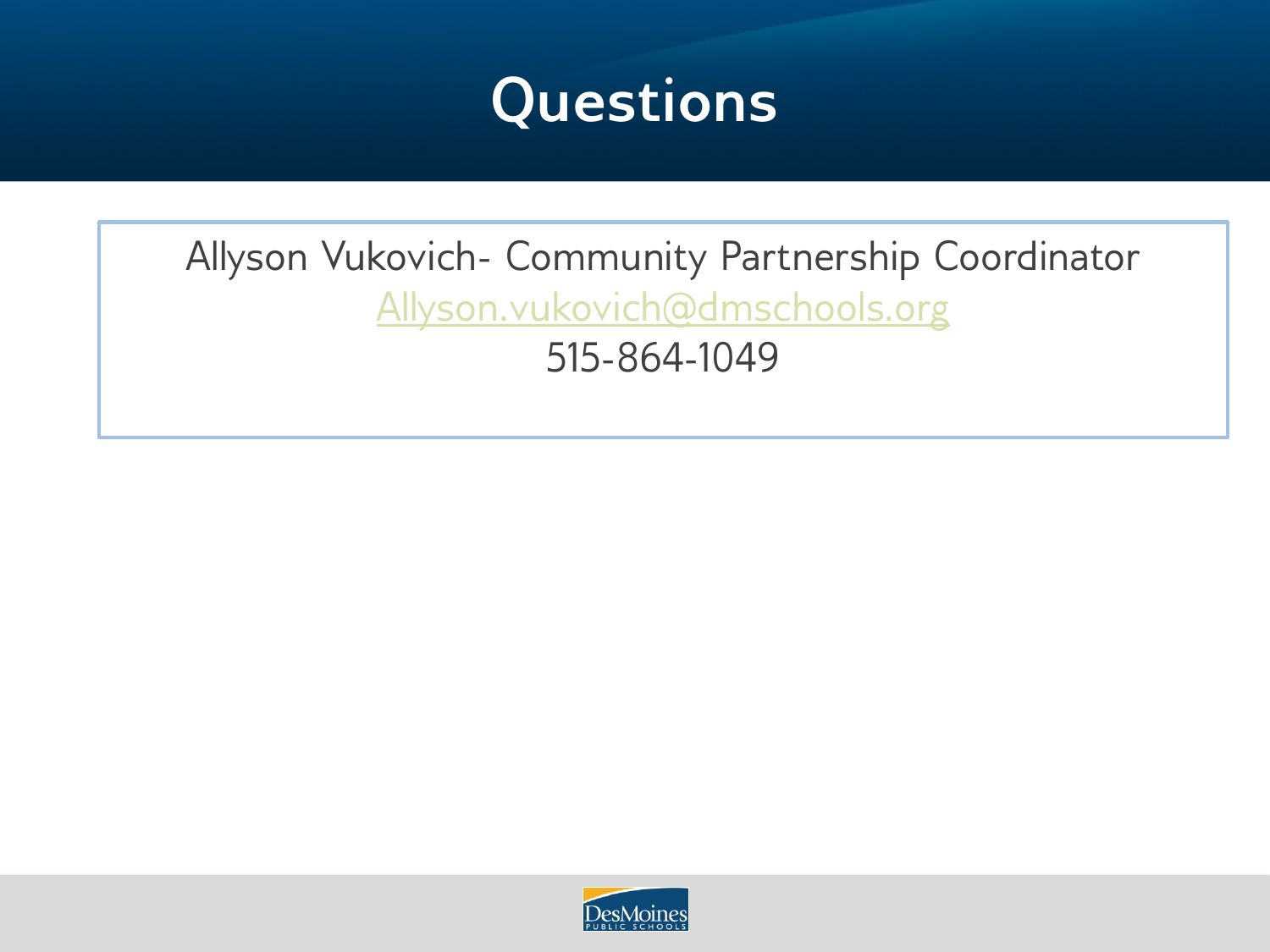

# Questions
Allyson Vukovich- Community Partnership Coordinator
Allyson.vukovich@dmschools.org
515-864-1049